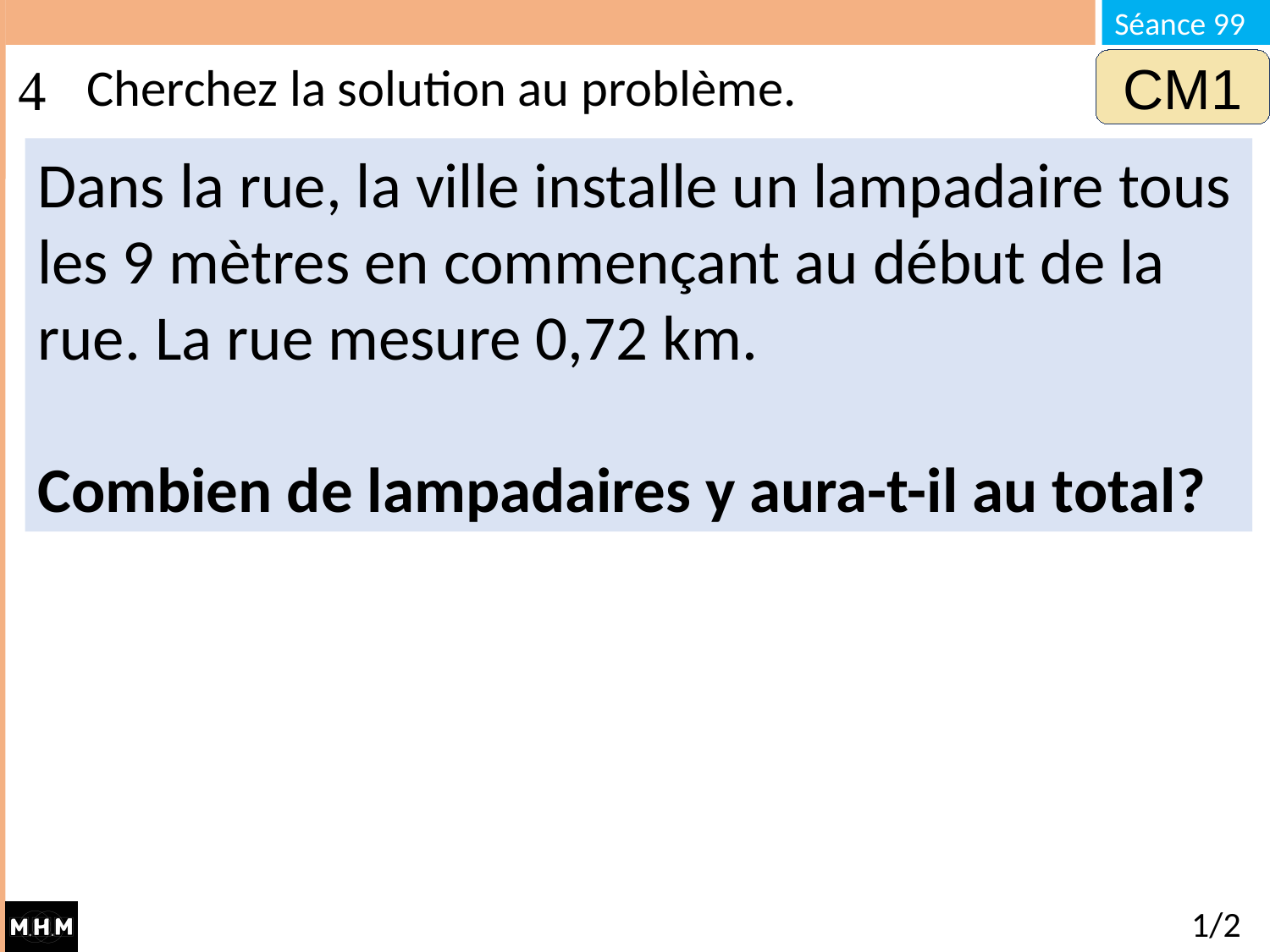

# Cherchez la solution au problème.
CM1
Dans la rue, la ville installe un lampadaire tous les 9 mètres en commençant au début de la rue. La rue mesure 0,72 km.

Combien de lampadaires y aura-t-il au total?
1/2